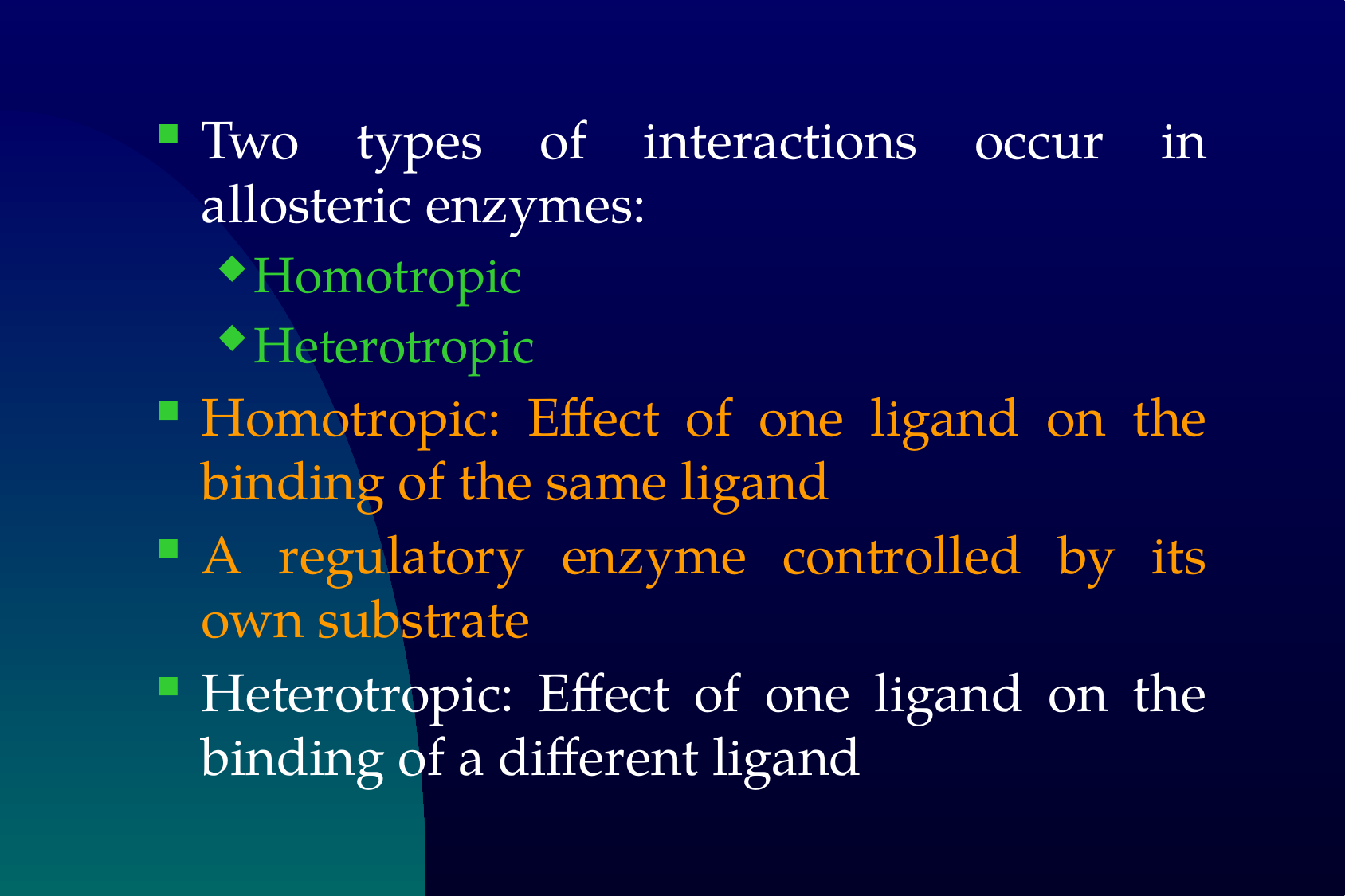

Two types of interactions occur in allosteric enzymes:
Homotropic
Heterotropic
Homotropic: Effect of one ligand on the binding of the same ligand
A regulatory enzyme controlled by its own substrate
Heterotropic: Effect of one ligand on the binding of a different ligand